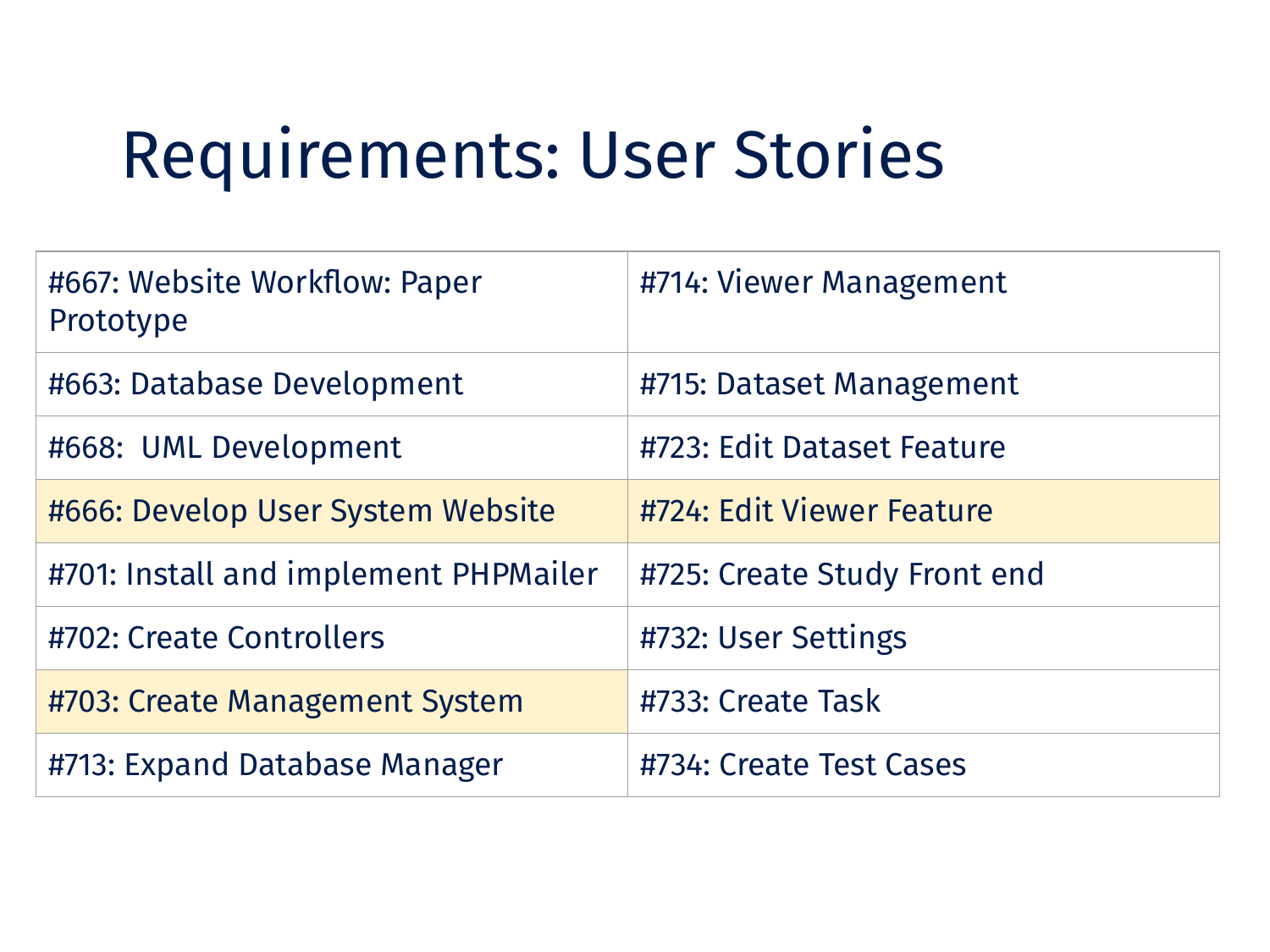

# Requirements: User Stories
| #667: Website Workflow: Paper Prototype | #714: Viewer Management |
| --- | --- |
| #663: Database Development | #715: Dataset Management |
| #668: UML Development | #723: Edit Dataset Feature |
| #666: Develop User System Website | #724: Edit Viewer Feature |
| #701: Install and implement PHPMailer | #725: Create Study Front end |
| #702: Create Controllers | #732: User Settings |
| #703: Create Management System | #733: Create Task |
| #713: Expand Database Manager | #734: Create Test Cases |